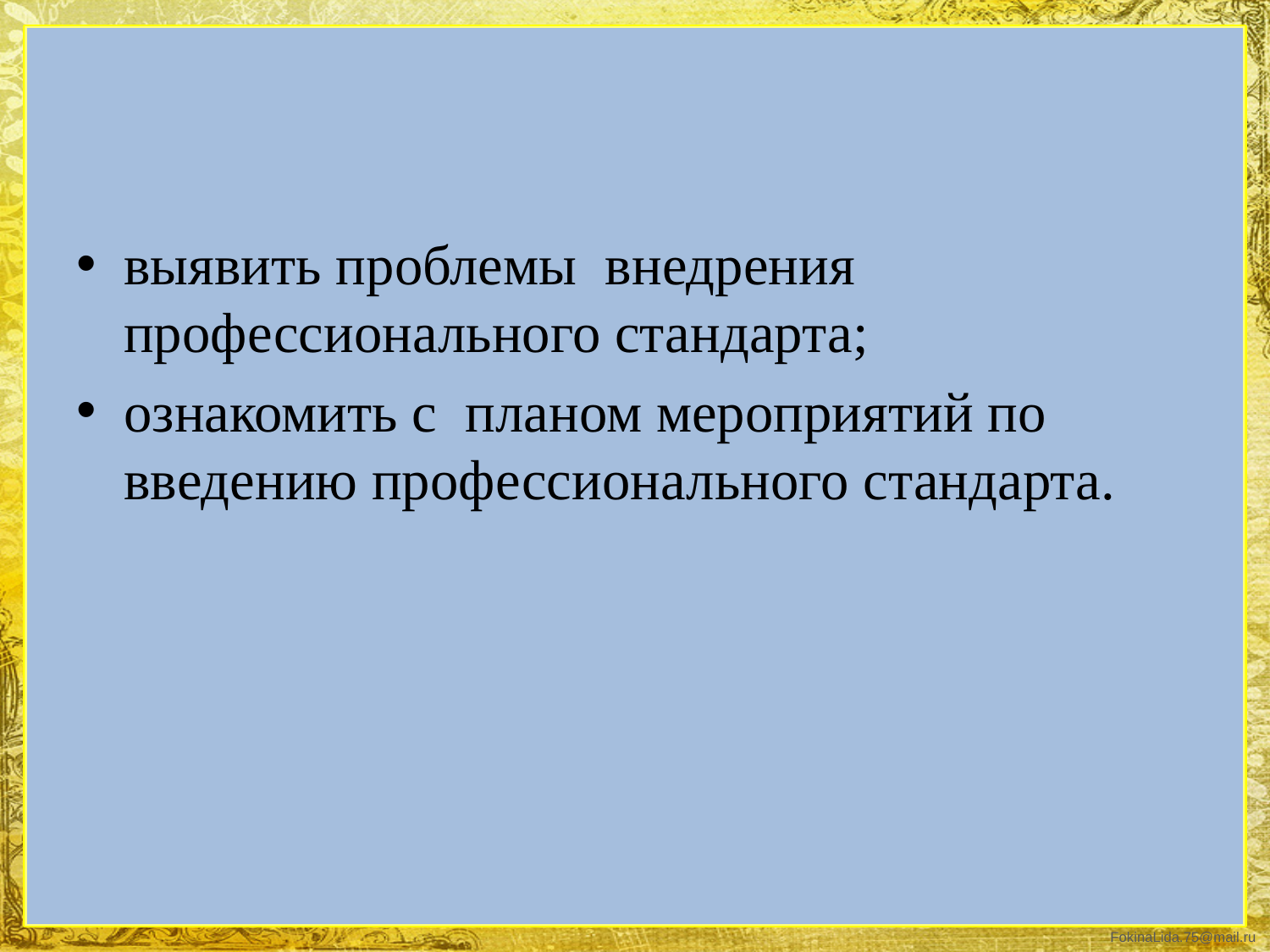

#
выявить проблемы  внедрения профессионального стандарта;
ознакомить с  планом мероприятий по введению профессионального стандарта.